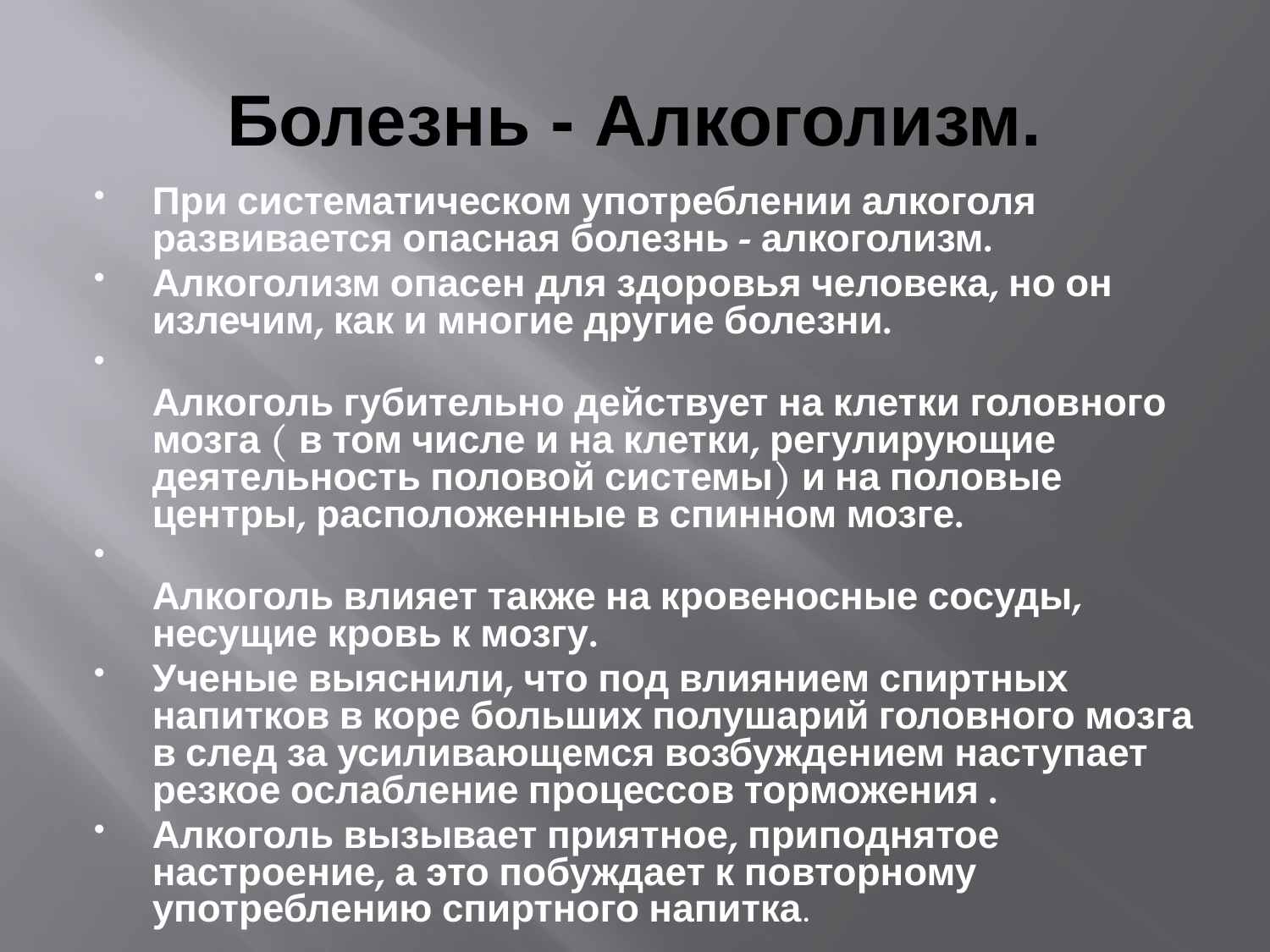

# Болезнь - Алкоголизм.
При систематическом употреблении алкоголя развивается опасная болезнь - алкоголизм.
Алкоголизм опасен для здоровья человека, но он излечим, как и многие другие болезни.
Алкоголь губительно действует на клетки головного мозга ( в том числе и на клетки, регулирующие деятельность половой системы) и на половые центры, расположенные в спинном мозге.
Алкоголь влияет также на кровеносные сосуды, несущие кровь к мозгу.
Ученые выяснили, что под влиянием спиртных напитков в коре больших полушарий головного мозга в след за усиливающемся возбуждением наступает резкое ослабление процессов торможения .
Алкоголь вызывает приятное, приподнятое настроение, а это побуждает к повторному употреблению спиртного напитка.